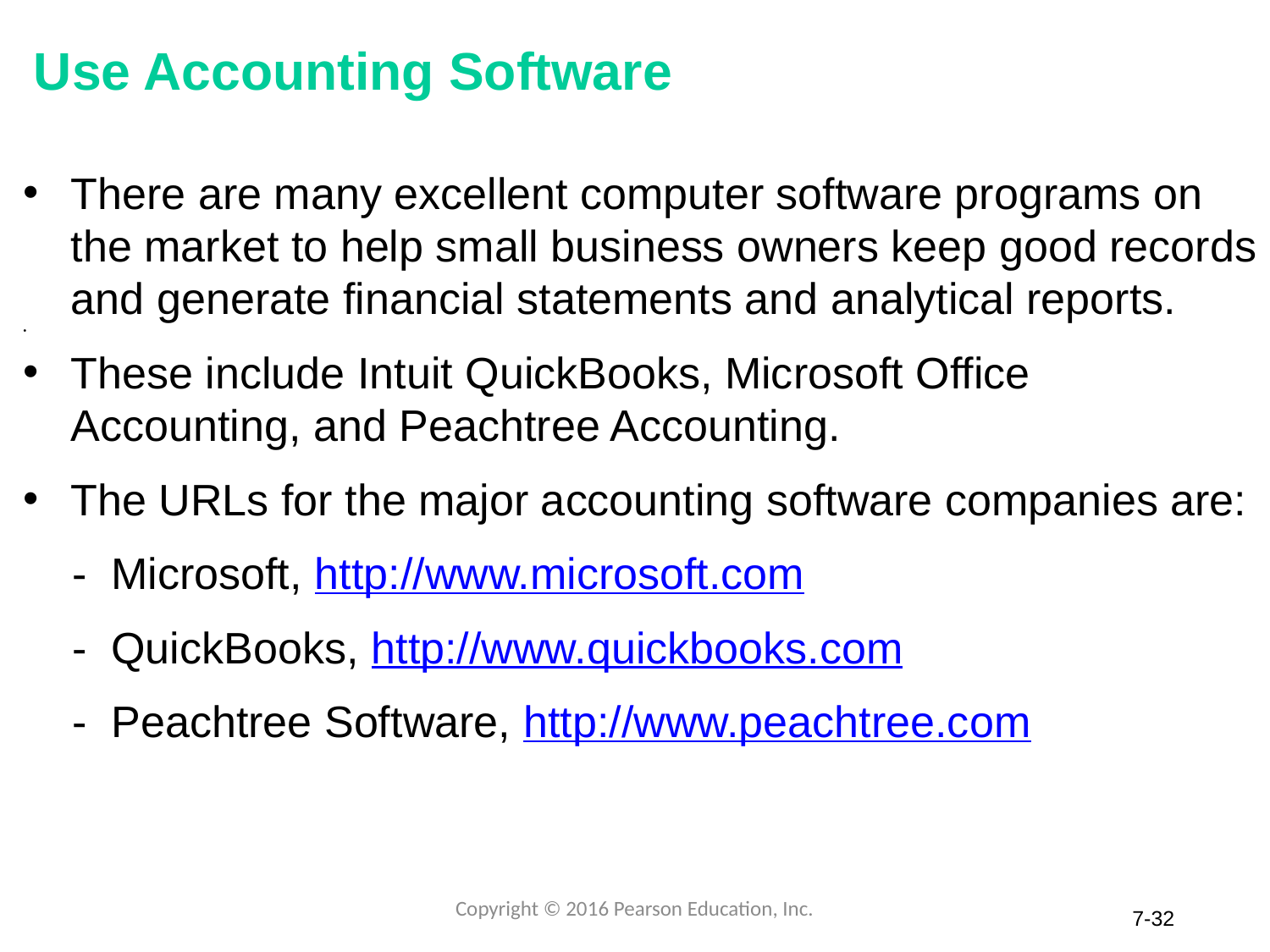

# Use Accounting Software
There are many excellent computer software programs on the market to help small business owners keep good records and generate financial statements and analytical reports.

These include Intuit QuickBooks, Microsoft Office Accounting, and Peachtree Accounting.

The URLs for the major accounting software companies are:

    -  Microsoft, http://www.microsoft.com

    -  QuickBooks, http://www.quickbooks.com

    -  Peachtree Software, http://www.peachtree.com

Copyright © 2016 Pearson Education, Inc.